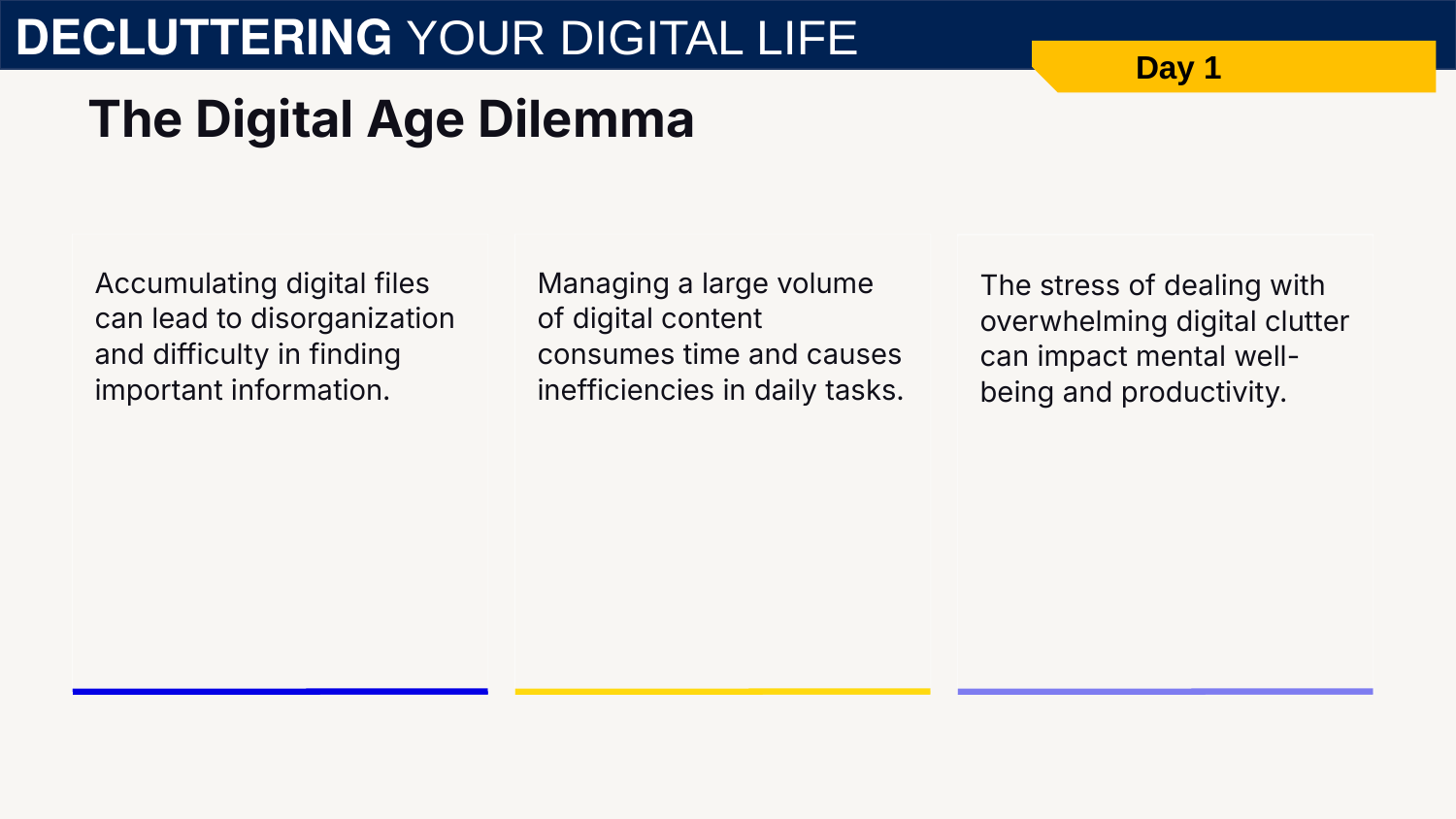

DECLUTTERING YOUR DIGITAL LIFE
Day 1

# The Digital Age Dilemma
Accumulating digital files can lead to disorganization and difficulty in finding important information.
Managing a large volume of digital content consumes time and causes inefficiencies in daily tasks.
The stress of dealing with overwhelming digital clutter can impact mental well-being and productivity.